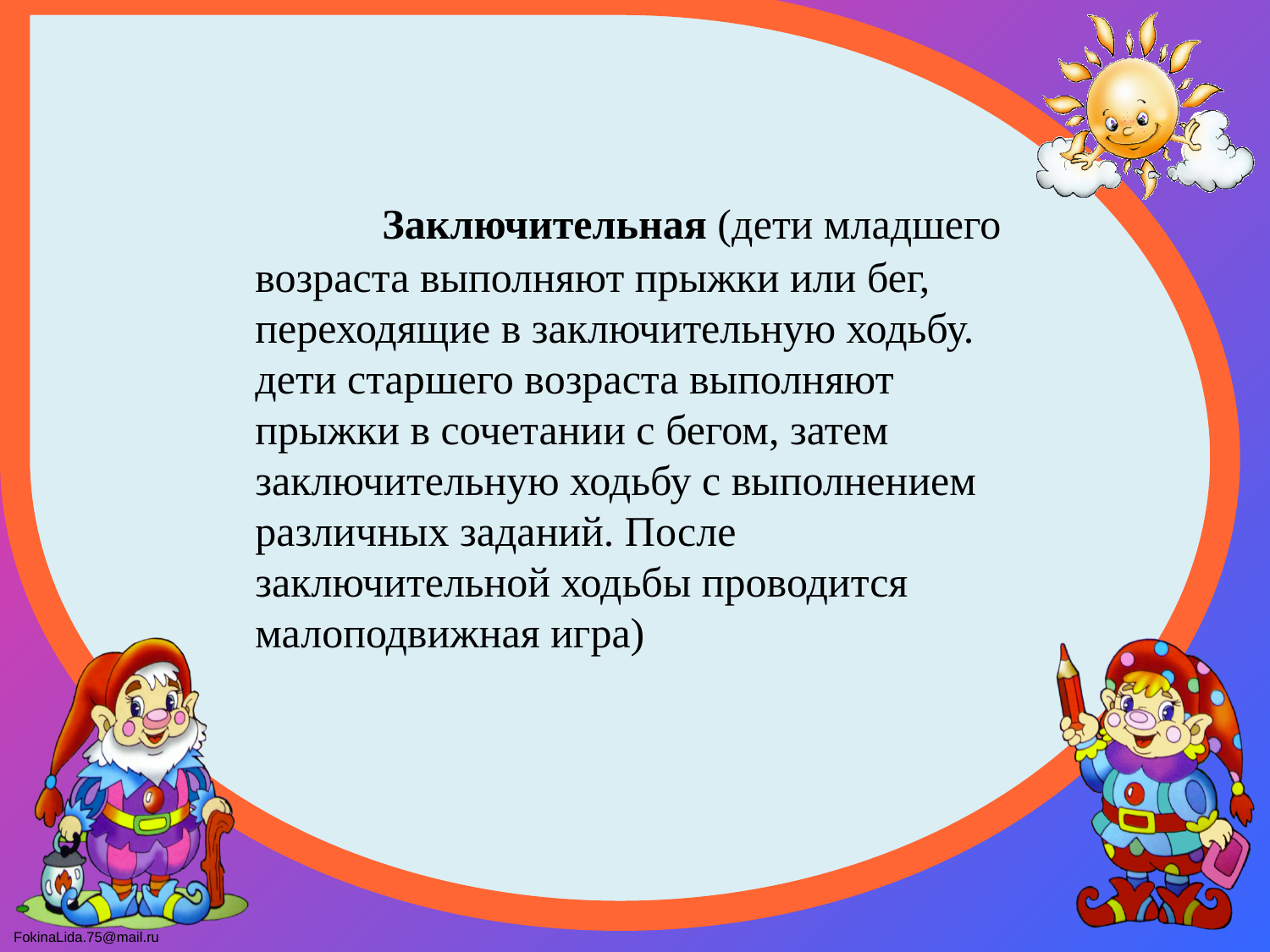

Заключительная (дети младшего возраста выполняют прыжки или бег, переходящие в заключительную ходьбу. дети старшего возраста выполняют прыжки в сочетании с бегом, затем заключительную ходьбу с выполнением различных заданий. После заключительной ходьбы проводится малоподвижная игра)